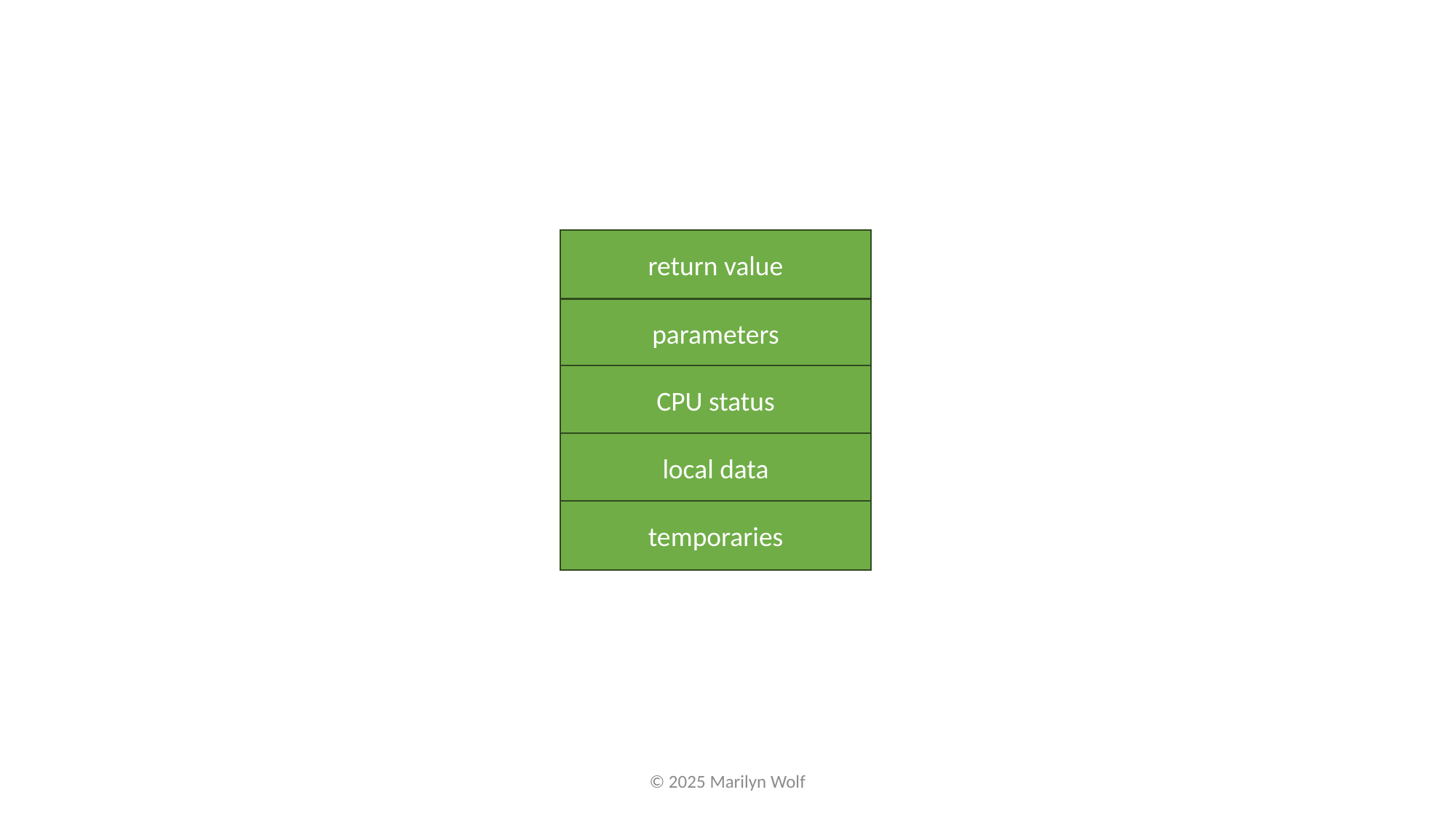

return value
parameters
CPU status
local data
temporaries
© 2025 Marilyn Wolf